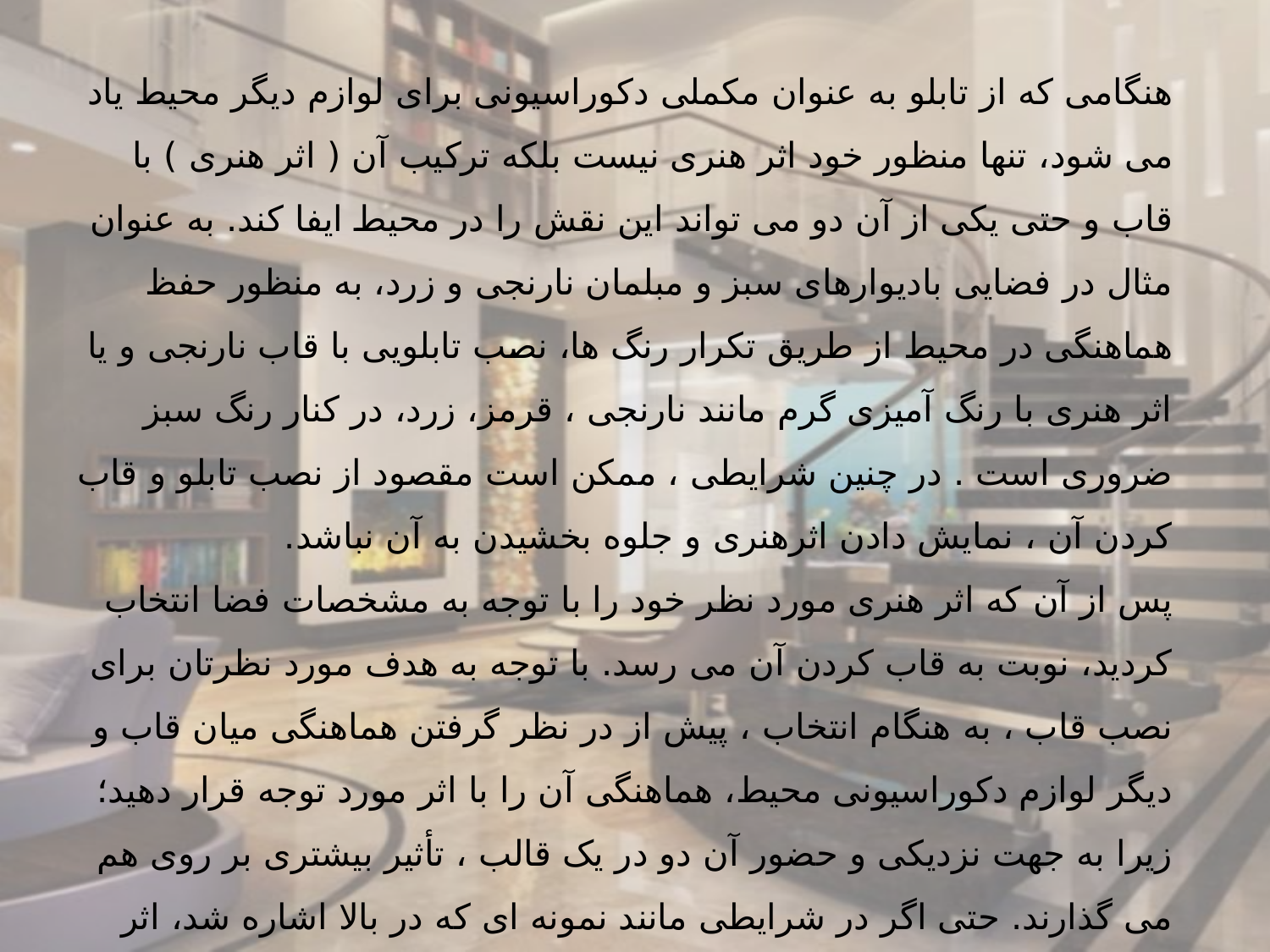

هنگامی که از تابلو به عنوان مکملی دکوراسیونی برای لوازم دیگر محیط یاد می شود، تنها منظور خود اثر هنری نیست بلکه ترکیب آن ( اثر هنری ) با قاب و حتی یکی از آن دو می تواند این نقش را در محیط ایفا کند. به عنوان مثال در فضایی بادیوارهای سبز و مبلمان نارنجی و زرد، به منظور حفظ هماهنگی در محیط از طریق تکرار رنگ ها، نصب تابلویی با قاب نارنجی و یا اثر هنری با رنگ آمیزی گرم مانند نارنجی ، قرمز، زرد، در کنار رنگ سبز ضروری است . در چنین شرایطی ، ممکن است مقصود از نصب تابلو و قاب کردن آن ، نمایش دادن اثرهنری و جلوه بخشیدن به آن نباشد.
پس از آن که اثر هنری مورد نظر خود را با توجه به مشخصات فضا انتخاب کردید، نوبت به قاب کردن آن می رسد. با توجه به هدف مورد نظرتان برای نصب قاب ، به هنگام انتخاب ، پیش از در نظر گرفتن هماهنگی میان قاب و دیگر لوازم دکوراسیونی محیط، هماهنگی آن را با اثر مورد توجه قرار دهید؛ زیرا به جهت نزدیکی و حضور آن دو در یک قالب ، تأثیر بیشتری بر روی هم می گذارند. حتی اگر در شرایطی مانند نمونه ای که در بالا اشاره شد، اثر هنری چندان مهم نباشد و تنها رنگ های موجود در آن و قاب انتخابی نقش تعیین کننده را دارا باشند که در این مورد هم رعایت هماهنگی باید در رأس موارد دیگر قرار گیرد.